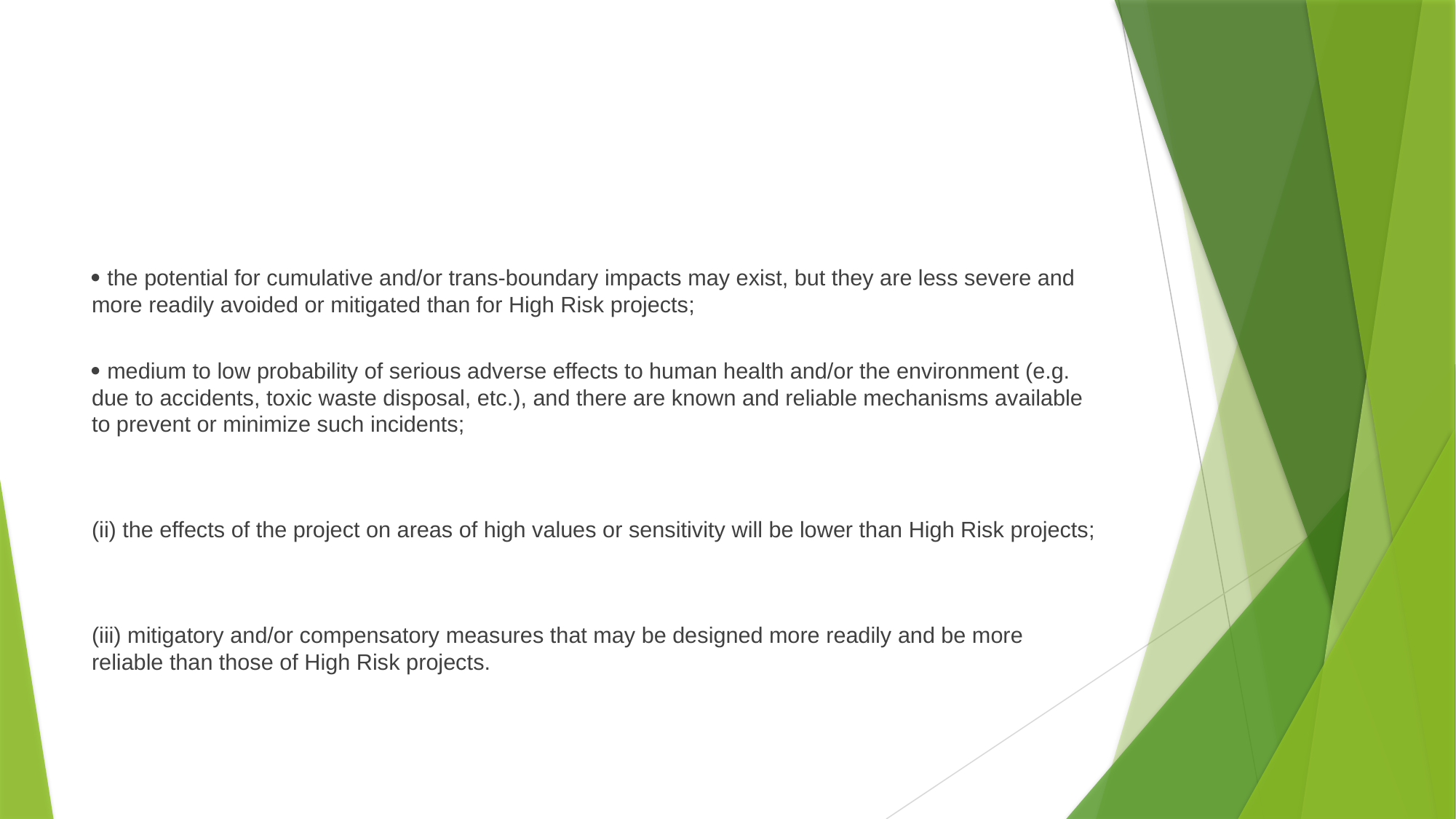

#
• the potential for cumulative and/or trans-boundary impacts may exist, but they are less severe and
more readily avoided or mitigated than for High Risk projects;
• medium to low probability of serious adverse effects to human health and/or the environment (e.g.
due to accidents, toxic waste disposal, etc.), and there are known and reliable mechanisms available
to prevent or minimize such incidents;

(ii) the effects of the project on areas of high values or sensitivity will be lower than High Risk projects;

(iii) mitigatory and/or compensatory measures that may be designed more readily and be more reliable than those of High Risk projects.